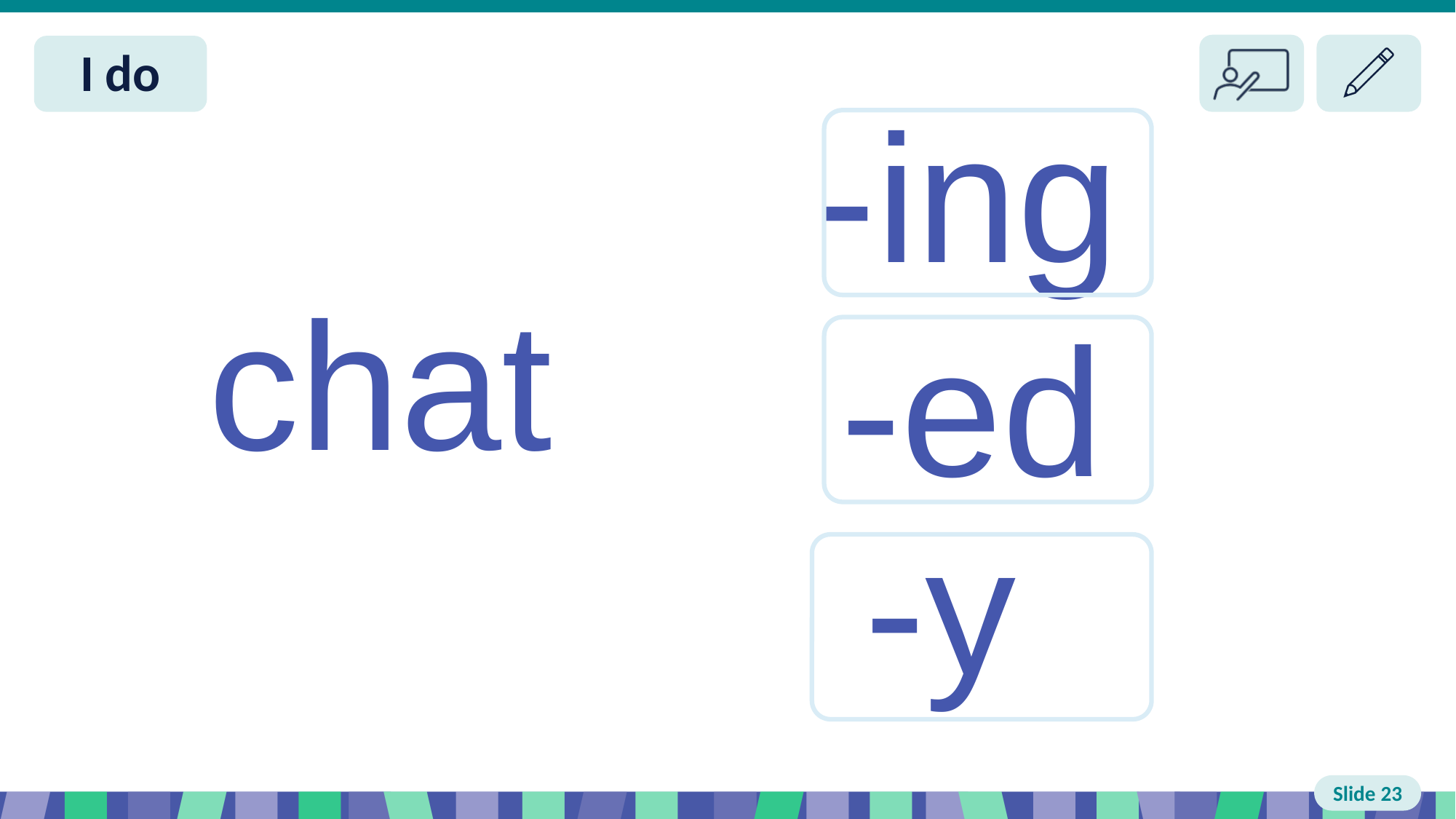

Slide 23 I do
-ing

chat
-ed

-y